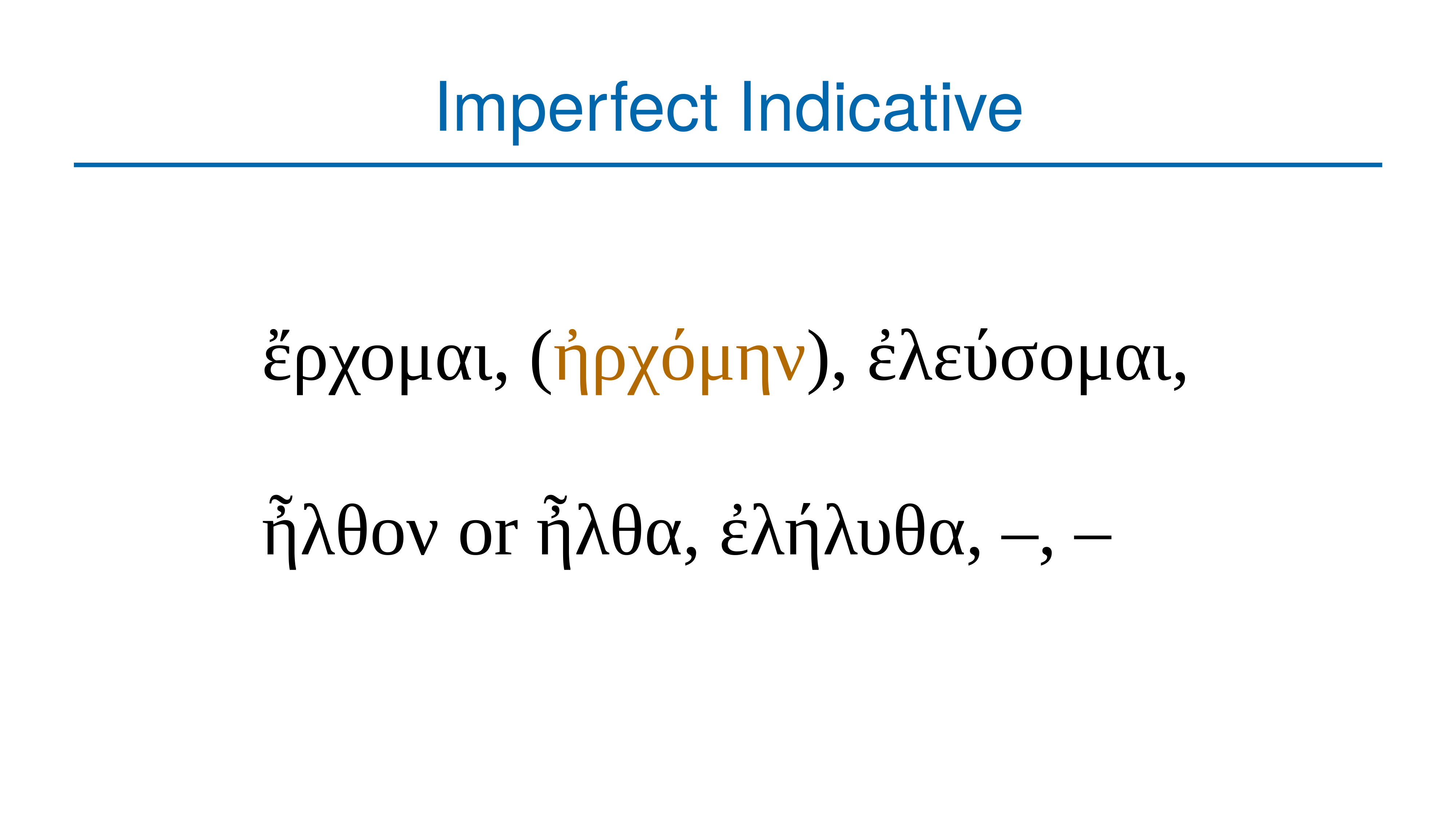

# Imperfect Indicative
ἔρχομαι, (ἠρχόμην), ἐλεύσομαι,
ἦλθον or ἦλθα, ἐλήλυθα, –, –